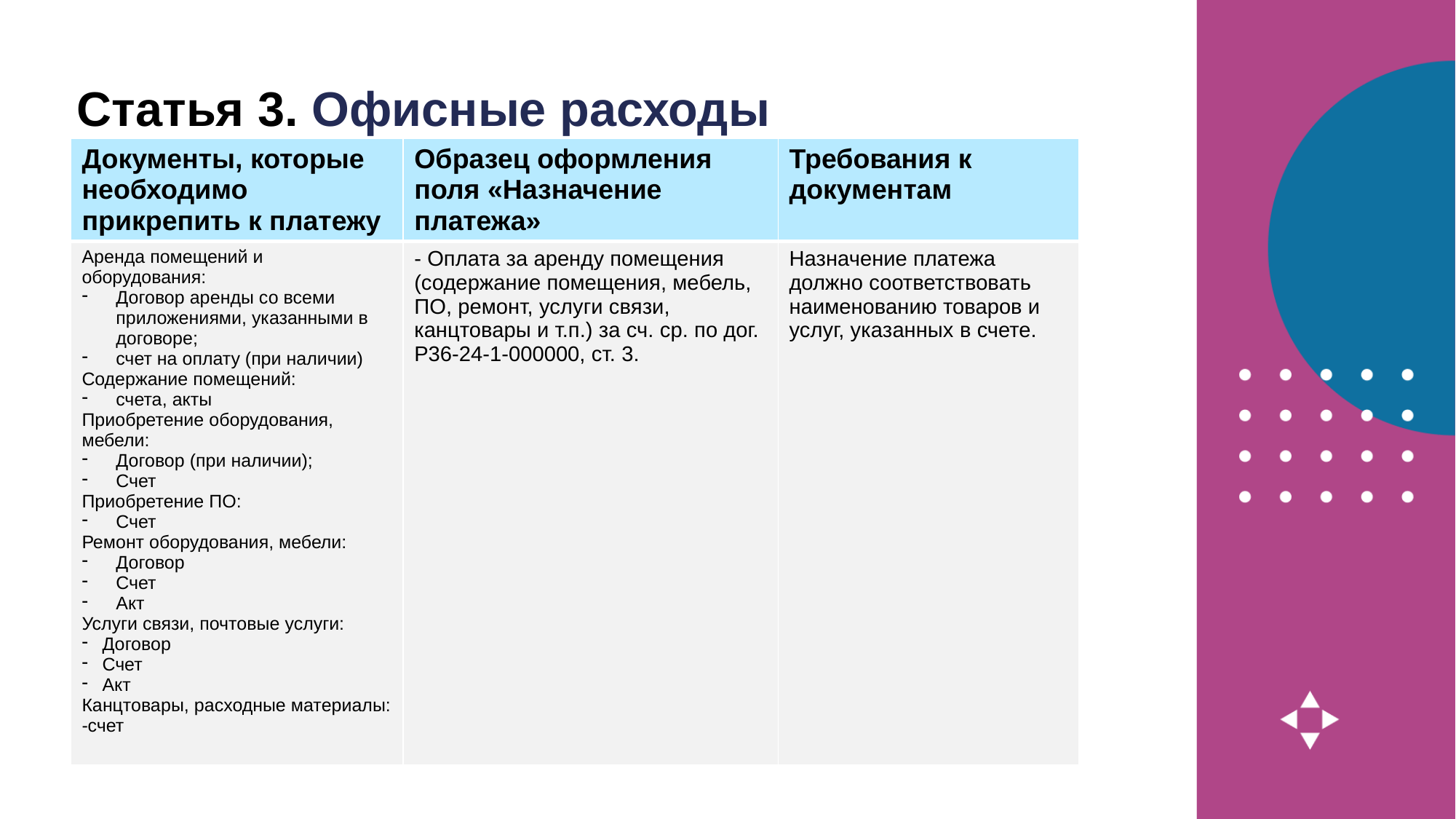

# Статья 3. Офисные расходы
| Документы, которые необходимо прикрепить к платежу | Образец оформления поля «Назначение платежа» | Требования к документам |
| --- | --- | --- |
| Аренда помещений и оборудования: Договор аренды со всеми приложениями, указанными в договоре; счет на оплату (при наличии) Содержание помещений: счета, акты Приобретение оборудования, мебели: Договор (при наличии); Счет Приобретение ПО: Счет Ремонт оборудования, мебели: Договор Счет Акт Услуги связи, почтовые услуги: Договор Счет Акт Канцтовары, расходные материалы: -счет | - Оплата за аренду помещения (содержание помещения, мебель, ПО, ремонт, услуги связи, канцтовары и т.п.) за сч. ср. по дог. Р36-24-1-000000, ст. 3. | Назначение платежа должно соответствовать наименованию товаров и услуг, указанных в счете. |